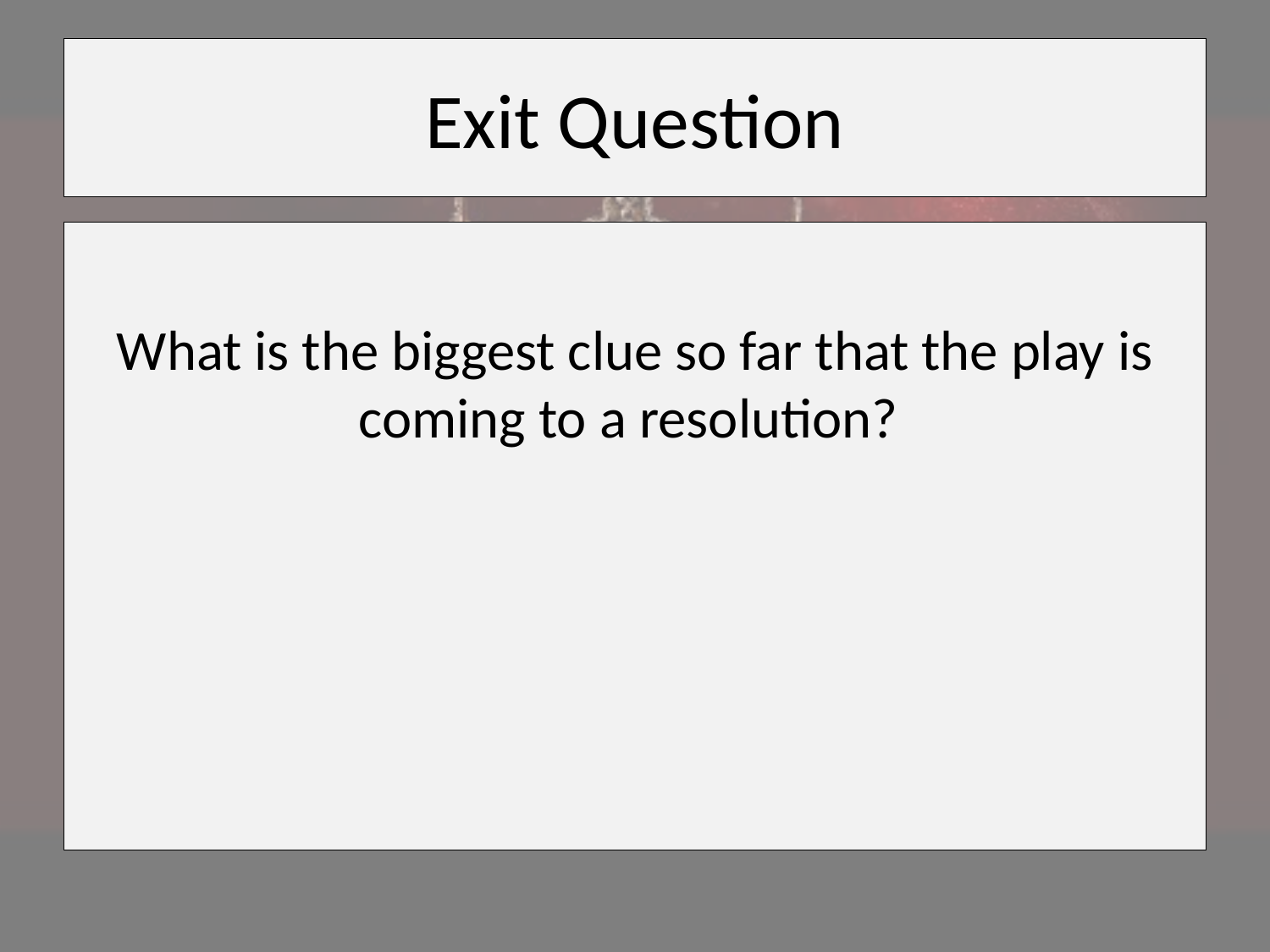

# Exit Question

What is the biggest clue so far that the play is coming to a resolution?